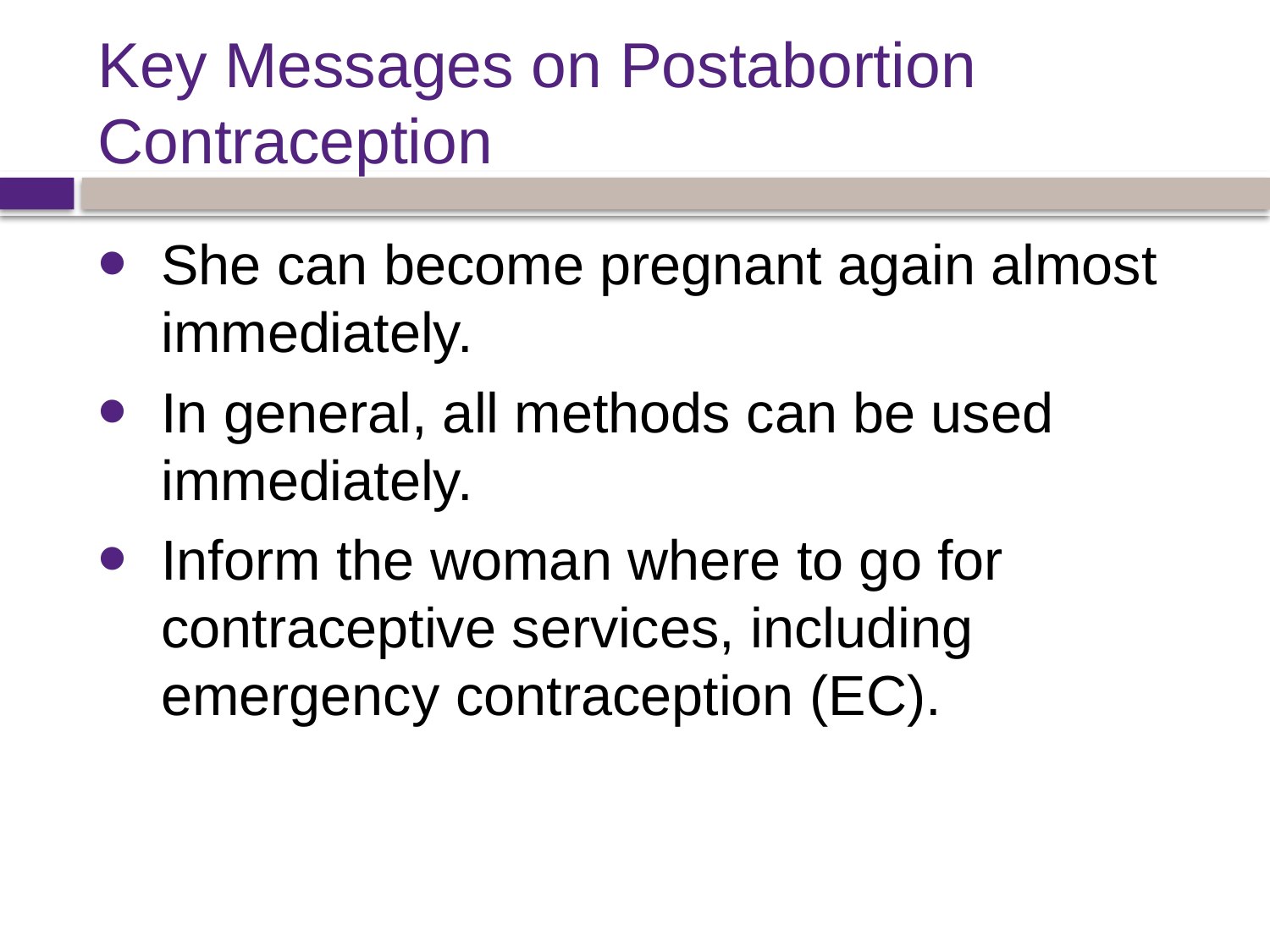

# Key Messages on Postabortion Contraception
She can become pregnant again almost immediately.
In general, all methods can be used immediately.
Inform the woman where to go for contraceptive services, including emergency contraception (EC).